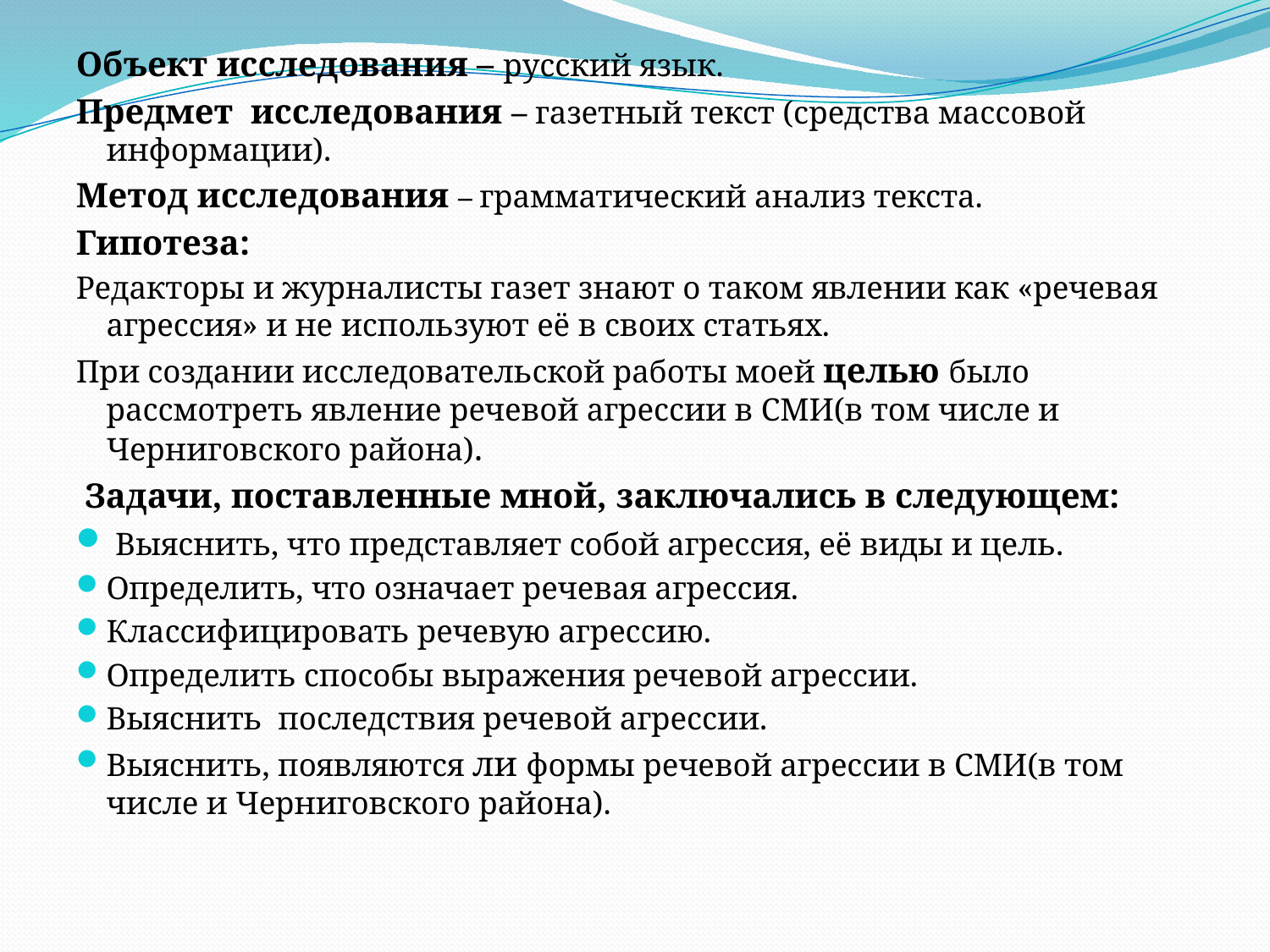

Объект исследования – русский язык.
Предмет  исследования – газетный текст (средства массовой информации).
Метод исследования – грамматический анализ текста.
Гипотеза:
Редакторы и журналисты газет знают о таком явлении как «речевая агрессия» и не используют её в своих статьях.
При создании исследовательской работы моей целью было рассмотреть явление речевой агрессии в СМИ(в том числе и Черниговского района).
 Задачи, поставленные мной, заключались в следующем:
 Выяснить, что представляет собой агрессия, её виды и цель.
Определить, что означает речевая агрессия.
Классифицировать речевую агрессию.
Определить способы выражения речевой агрессии.
Выяснить  последствия речевой агрессии.
Выяснить, появляются ли формы речевой агрессии в СМИ(в том числе и Черниговского района).